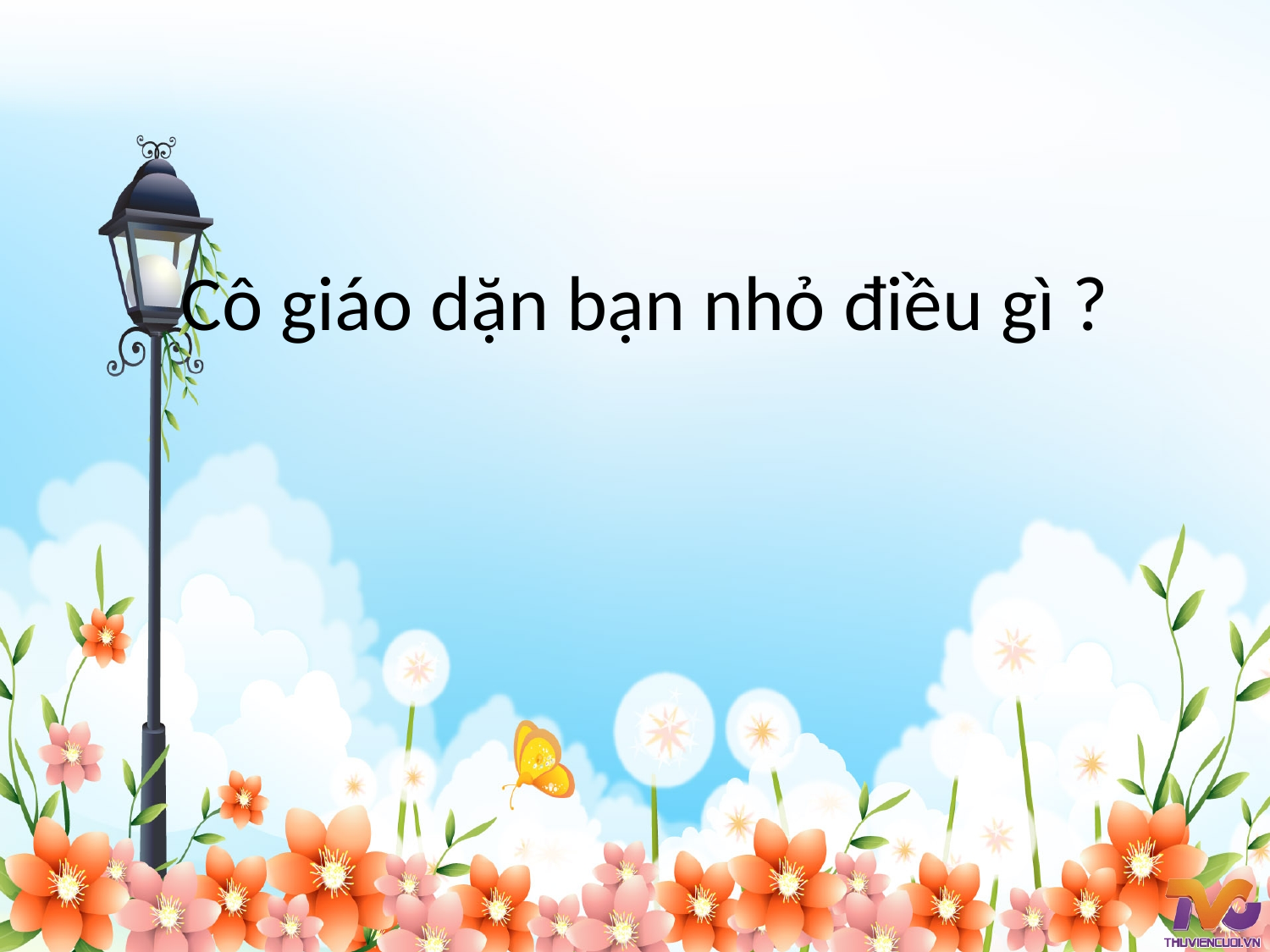

Cô giáo dặn bạn nhỏ điều gì ?
#